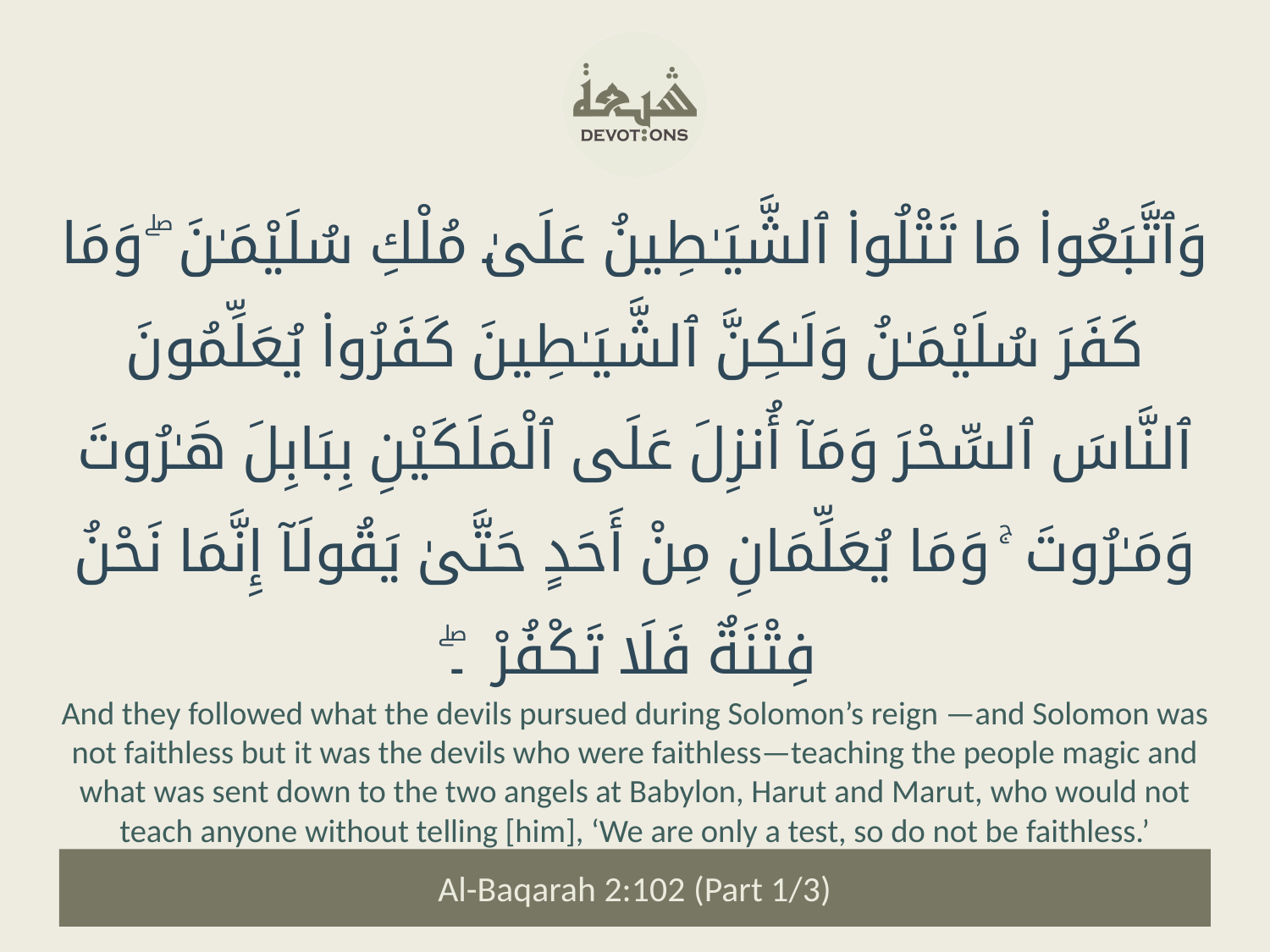

وَٱتَّبَعُوا۟ مَا تَتْلُوا۟ ٱلشَّيَـٰطِينُ عَلَىٰ مُلْكِ سُلَيْمَـٰنَ ۖ وَمَا كَفَرَ سُلَيْمَـٰنُ وَلَـٰكِنَّ ٱلشَّيَـٰطِينَ كَفَرُوا۟ يُعَلِّمُونَ ٱلنَّاسَ ٱلسِّحْرَ وَمَآ أُنزِلَ عَلَى ٱلْمَلَكَيْنِ بِبَابِلَ هَـٰرُوتَ وَمَـٰرُوتَ ۚ وَمَا يُعَلِّمَانِ مِنْ أَحَدٍ حَتَّىٰ يَقُولَآ إِنَّمَا نَحْنُ فِتْنَةٌ فَلَا تَكْفُرْ  ۔ۖ
And they followed what the devils pursued during Solomon’s reign —and Solomon was not faithless but it was the devils who were faithless—teaching the people magic and what was sent down to the two angels at Babylon, Harut and Marut, who would not teach anyone without telling [him], ‘We are only a test, so do not be faithless.’
Al-Baqarah 2:102 (Part 1/3)